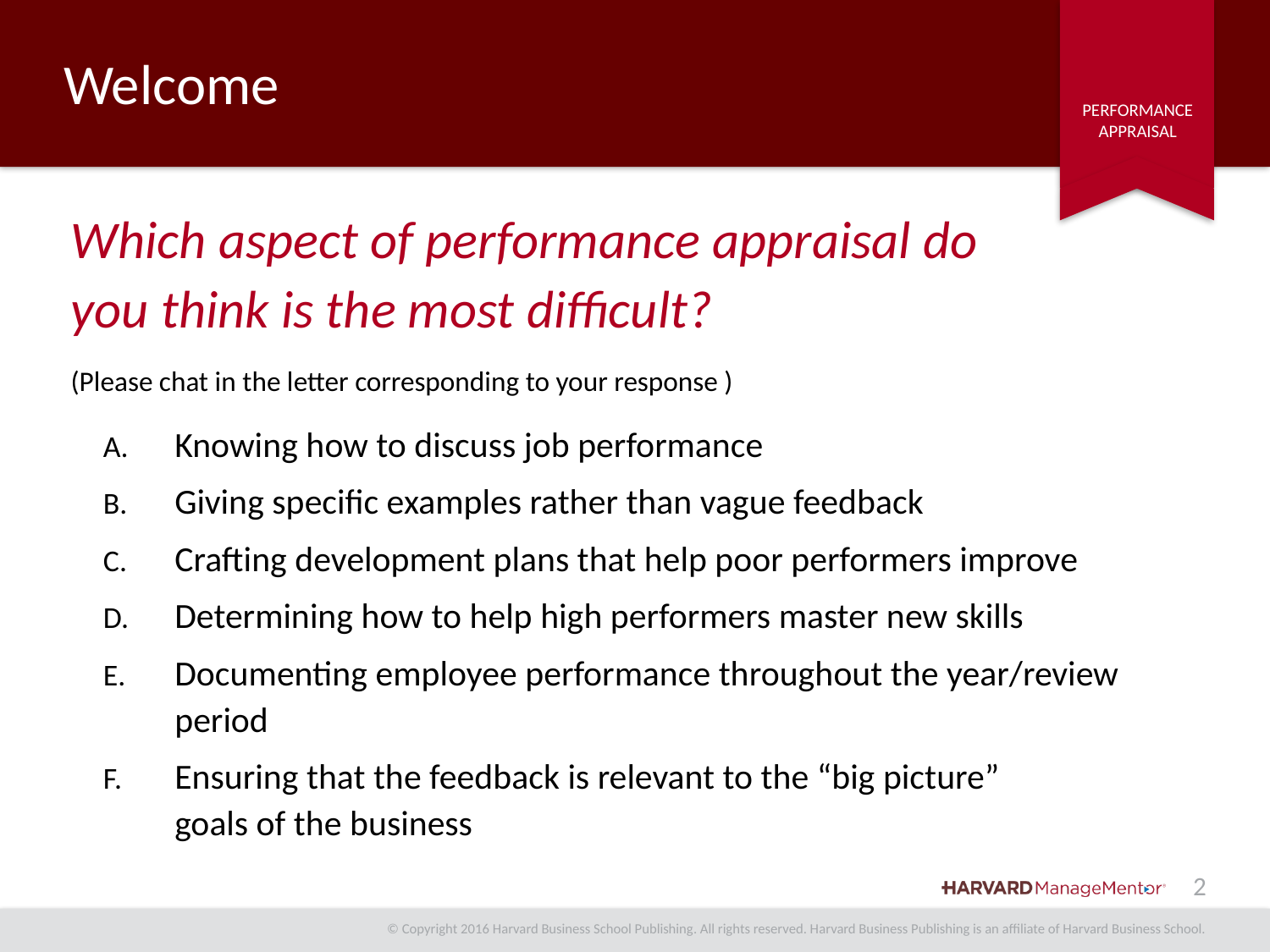

# Welcome
Which aspect of performance appraisal do             you think is the most difficult?
(Please chat in the letter corresponding to your response )
Knowing how to discuss job performance
Giving specific examples rather than vague feedback
Crafting development plans that help poor performers improve
Determining how to help high performers master new skills
Documenting employee performance throughout the year/review period
Ensuring that the feedback is relevant to the “big picture”                  goals of the business